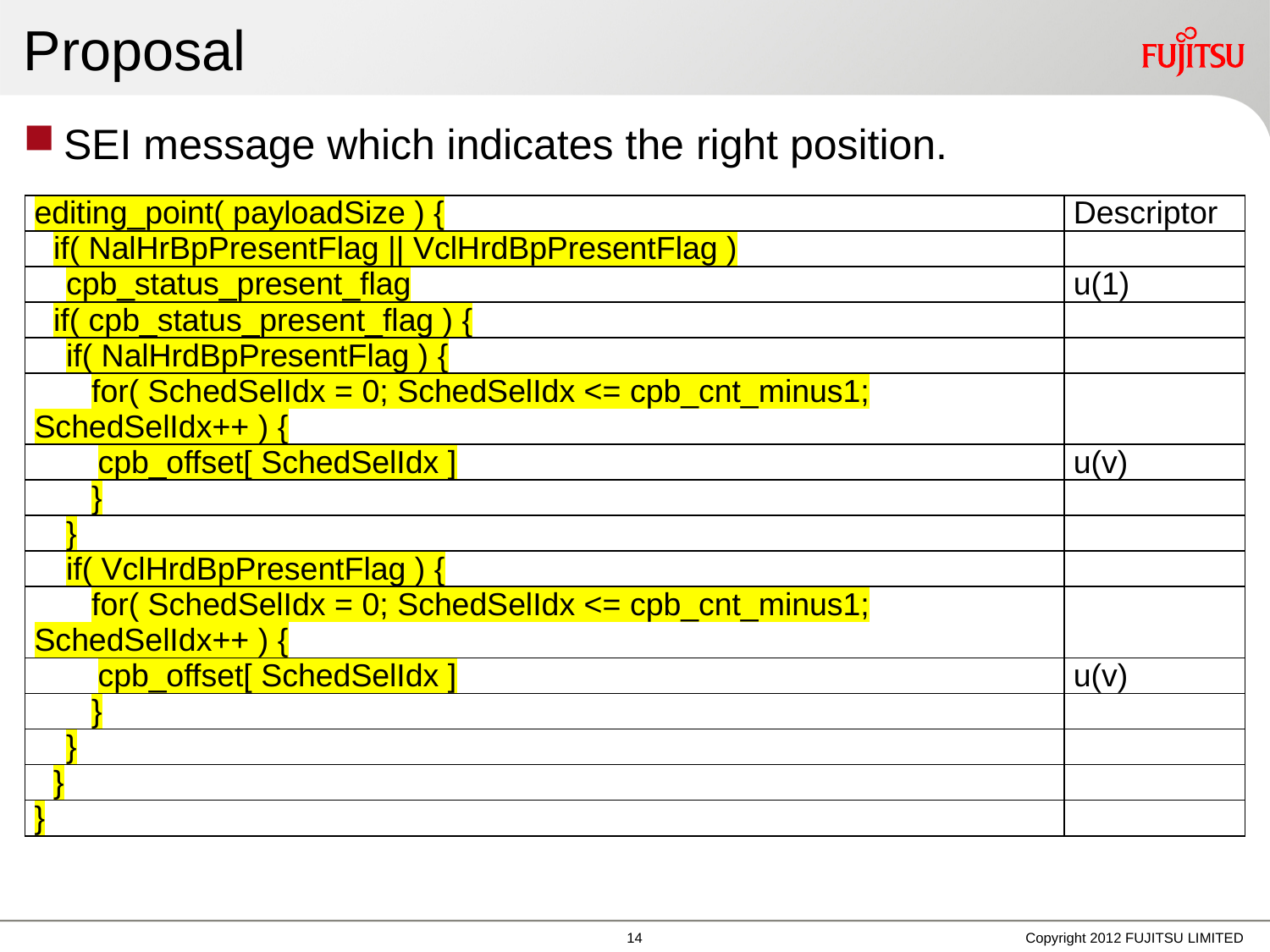

# Proposal
SEI message which indicates the right position.
| editing\_point( payloadSize ) { | Descriptor |
| --- | --- |
| if( NalHrBpPresentFlag || VclHrdBpPresentFlag ) |  |
| cpb\_status\_present\_flag | u(1) |
| if( cpb\_status\_present\_flag ) { |  |
| if( NalHrdBpPresentFlag ) { |  |
| for( SchedSelIdx = 0; SchedSelIdx <= cpb\_cnt\_minus1; SchedSelIdx++ ) { |  |
| cpb\_offset[ SchedSelIdx ] | u(v) |
| } |  |
| } |  |
| if( VclHrdBpPresentFlag ) { |  |
| for( SchedSelIdx = 0; SchedSelIdx <= cpb\_cnt\_minus1; SchedSelIdx++ ) { |  |
| cpb\_offset[ SchedSelIdx ] | u(v) |
| } |  |
| } |  |
| } |  |
| } |  |
14
Copyright 2012 FUJITSU LIMITED